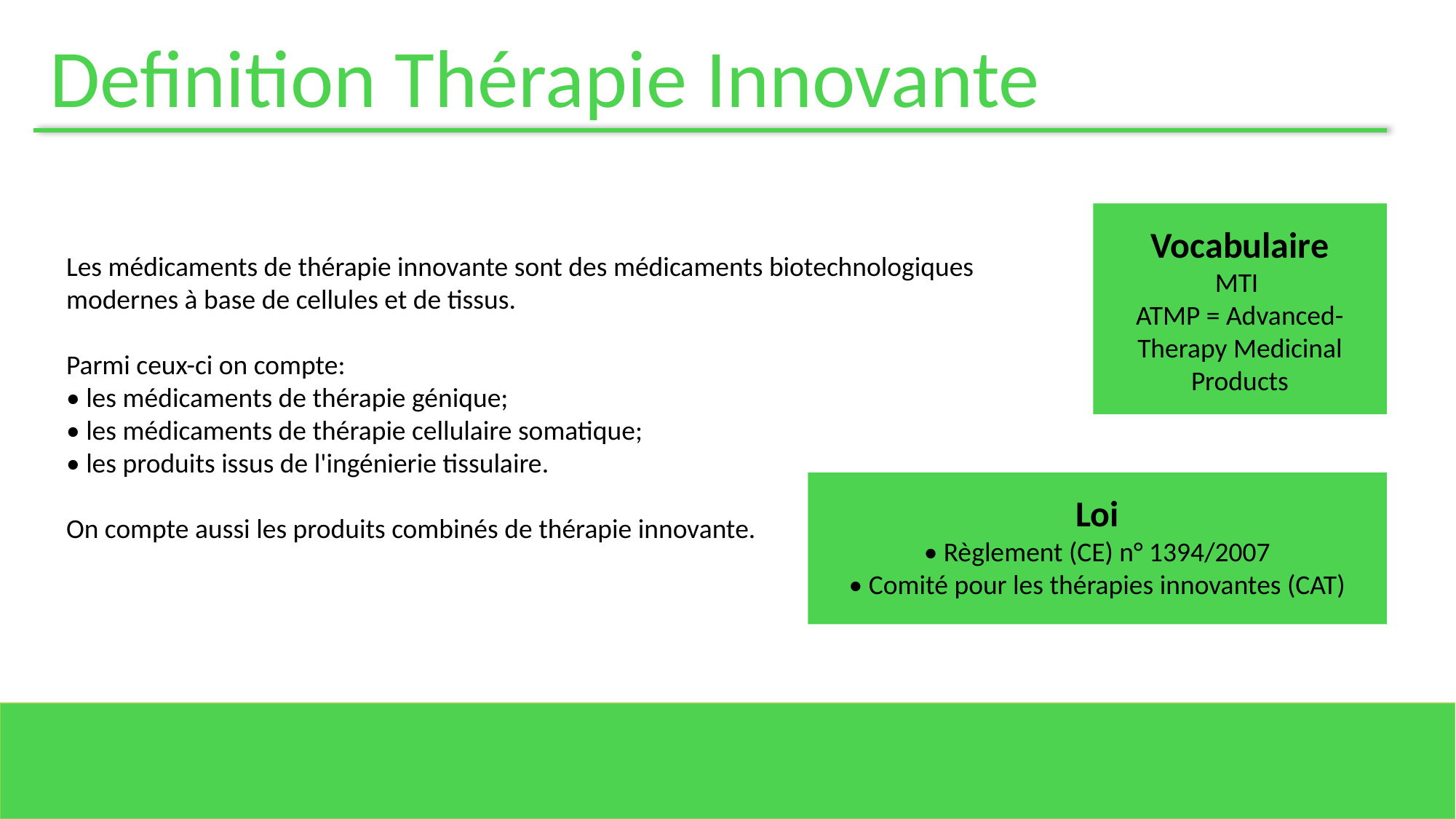

Definition Thérapie Innovante

Vocabulaire
MTI
ATMP = Advanced-Therapy Medicinal Products

Les médicaments de thérapie innovante sont des médicaments biotechnologiques modernes à base de cellules et de tissus.

Parmi ceux-ci on compte:
• les médicaments de thérapie génique;
• les médicaments de thérapie cellulaire somatique;
• les produits issus de l'ingénierie tissulaire.

On compte aussi les produits combinés de thérapie innovante.

Loi
• Règlement (CE) n° 1394/2007
• Comité pour les thérapies innovantes (CAT)